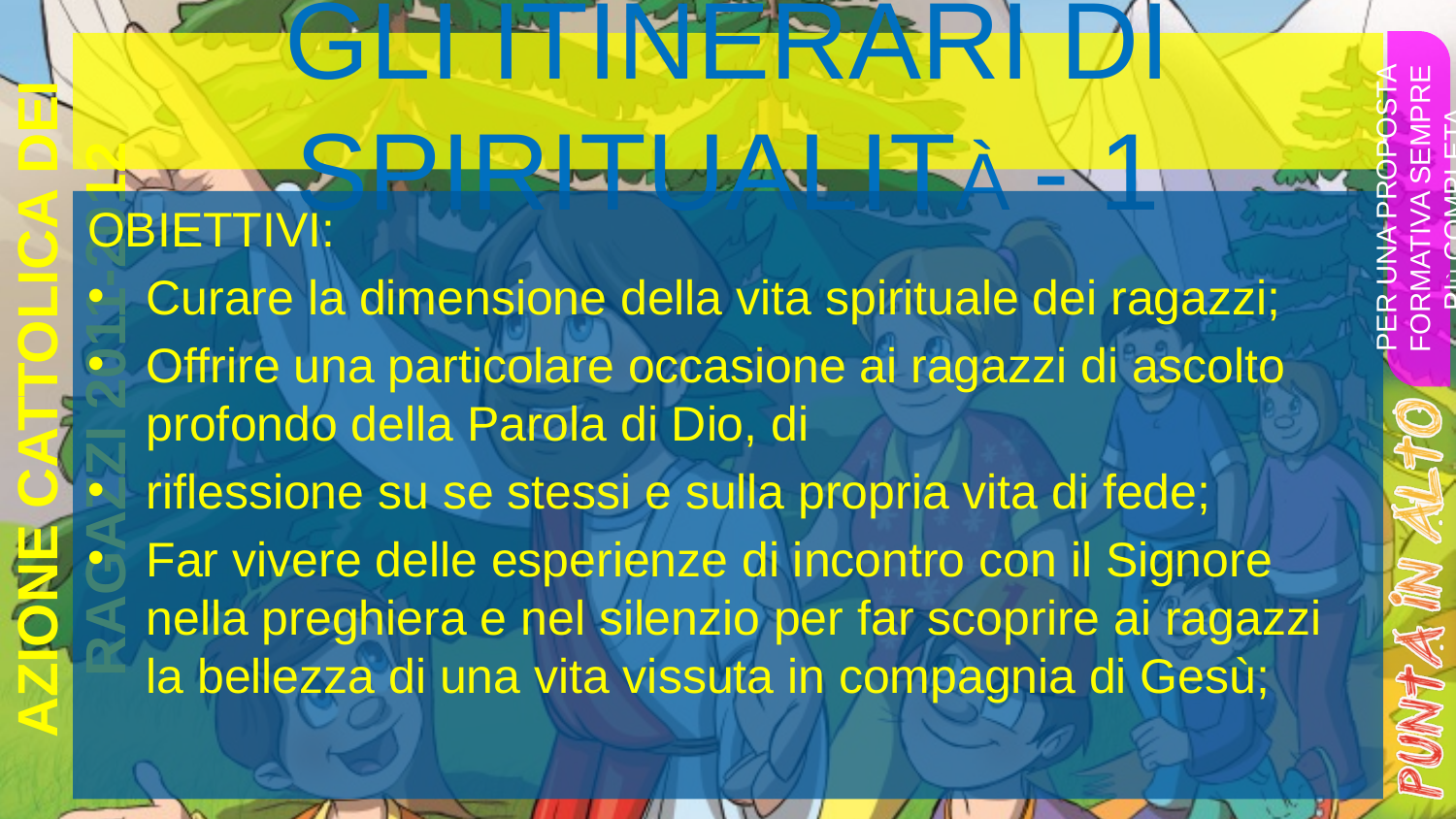

# GLI ITINERARI DI SPIRITUALITà - 1
PER UNA PROPOSTA FORMATIVA SEMPRE PIÙ COMPLETA
OBIETTIVI:
Curare la dimensione della vita spirituale dei ragazzi;
Offrire una particolare occasione ai ragazzi di ascolto profondo della Parola di Dio, di
riflessione su se stessi e sulla propria vita di fede;
Far vivere delle esperienze di incontro con il Signore nella preghiera e nel silenzio per far scoprire ai ragazzi la bellezza di una vita vissuta in compagnia di Gesù;